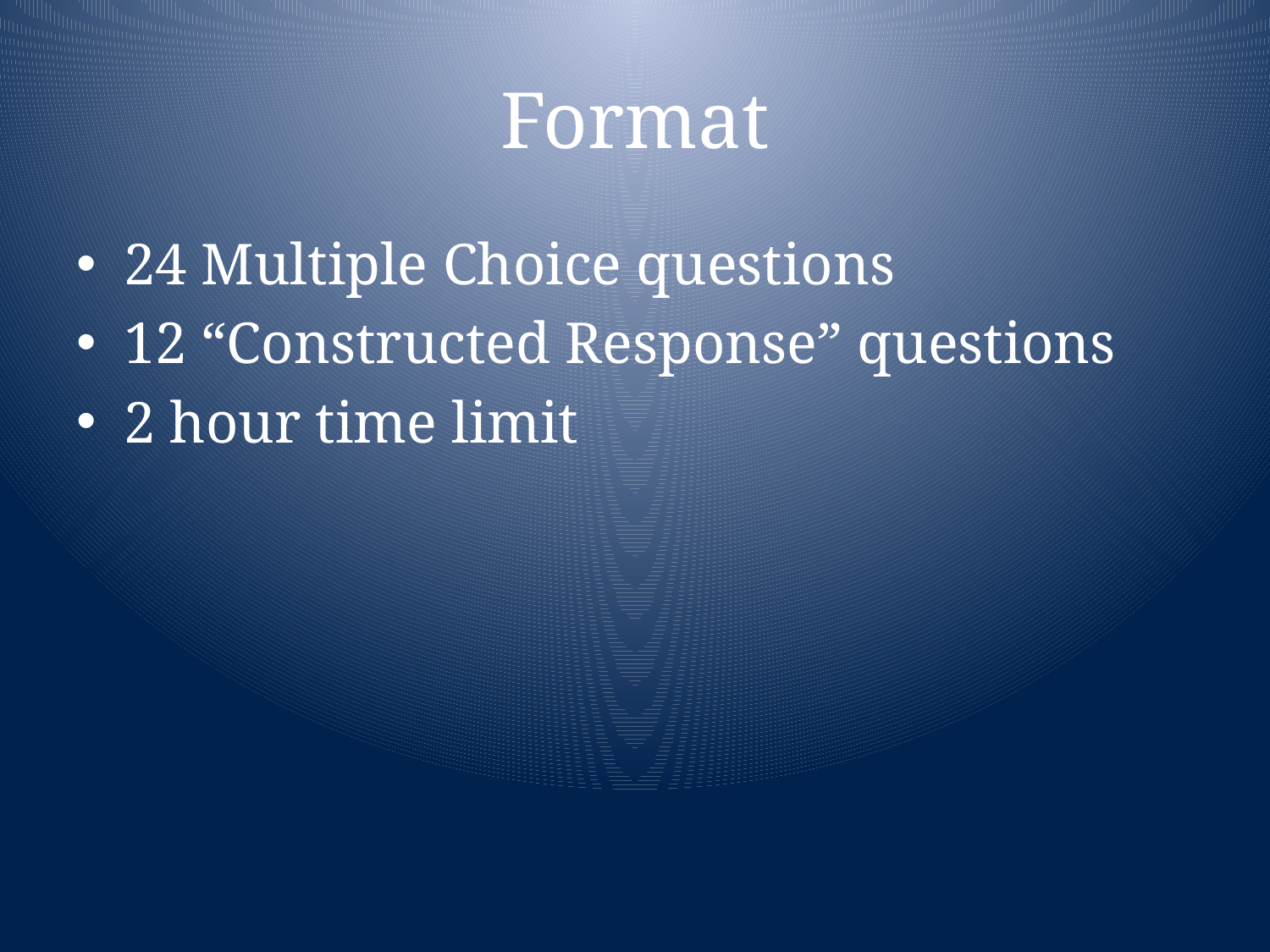

# Format
24 Multiple Choice questions
12 “Constructed Response” questions
2 hour time limit